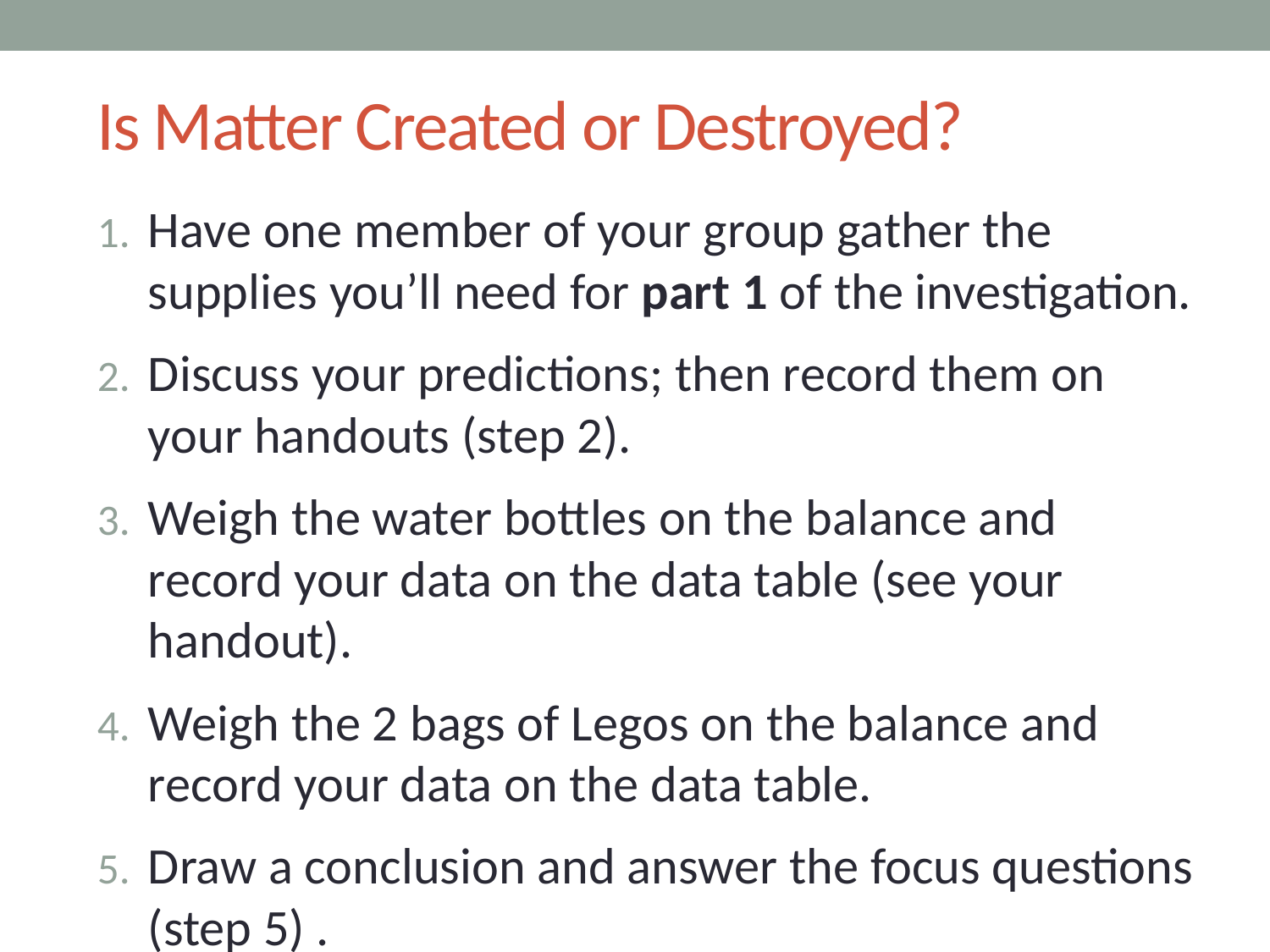

# Is Matter Created or Destroyed?
Have one member of your group gather the supplies you’ll need for part 1 of the investigation.
Discuss your predictions; then record them on your handouts (step 2).
Weigh the water bottles on the balance and record your data on the data table (see your handout).
Weigh the 2 bags of Legos on the balance and record your data on the data table.
Draw a conclusion and answer the focus questions (step 5) .